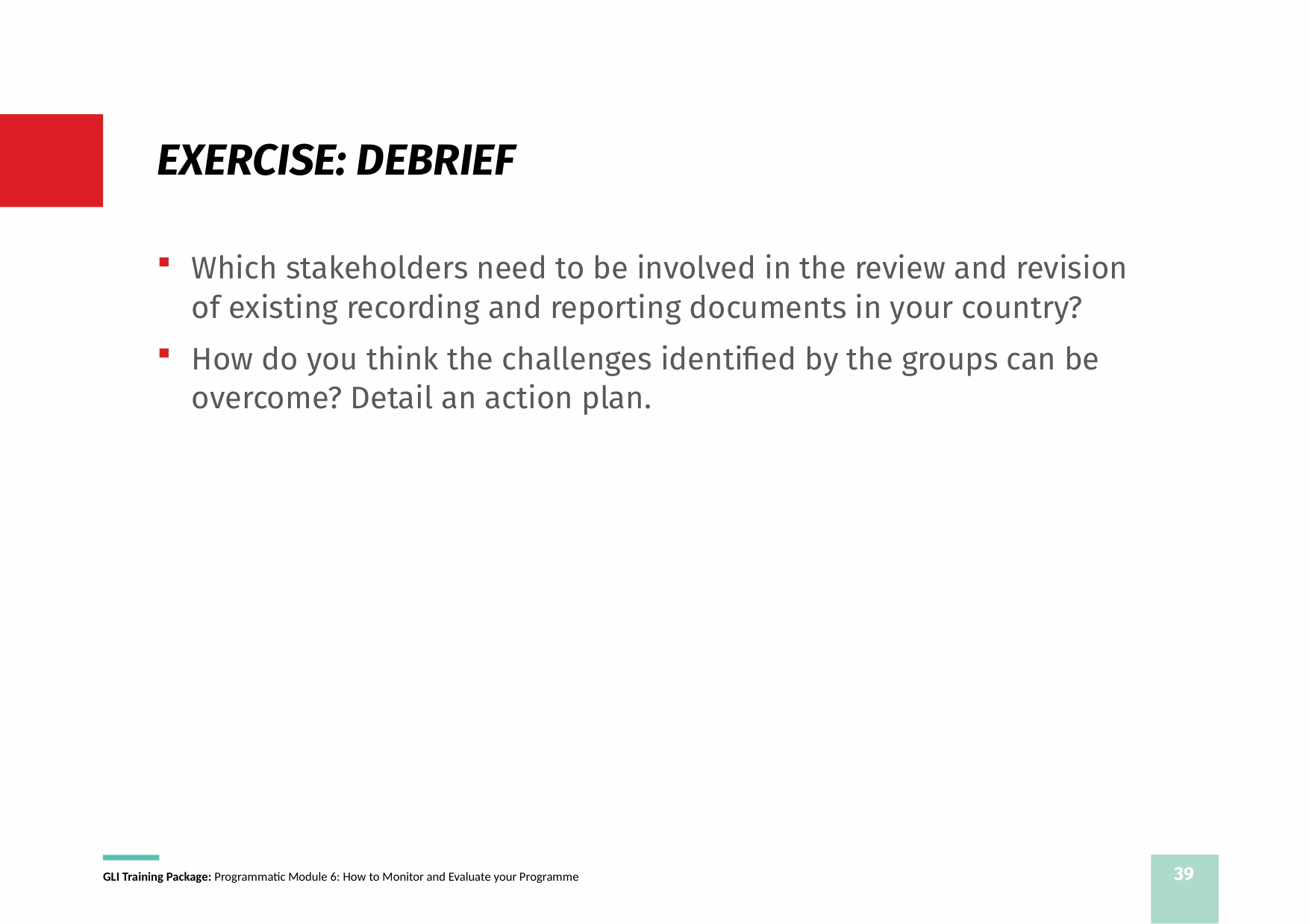

# EXERCISE: DEBRIEF
Which stakeholders need to be involved in the review and revision of existing recording and reporting documents in your country?
How do you think the challenges identified by the groups can be overcome? Detail an action plan.